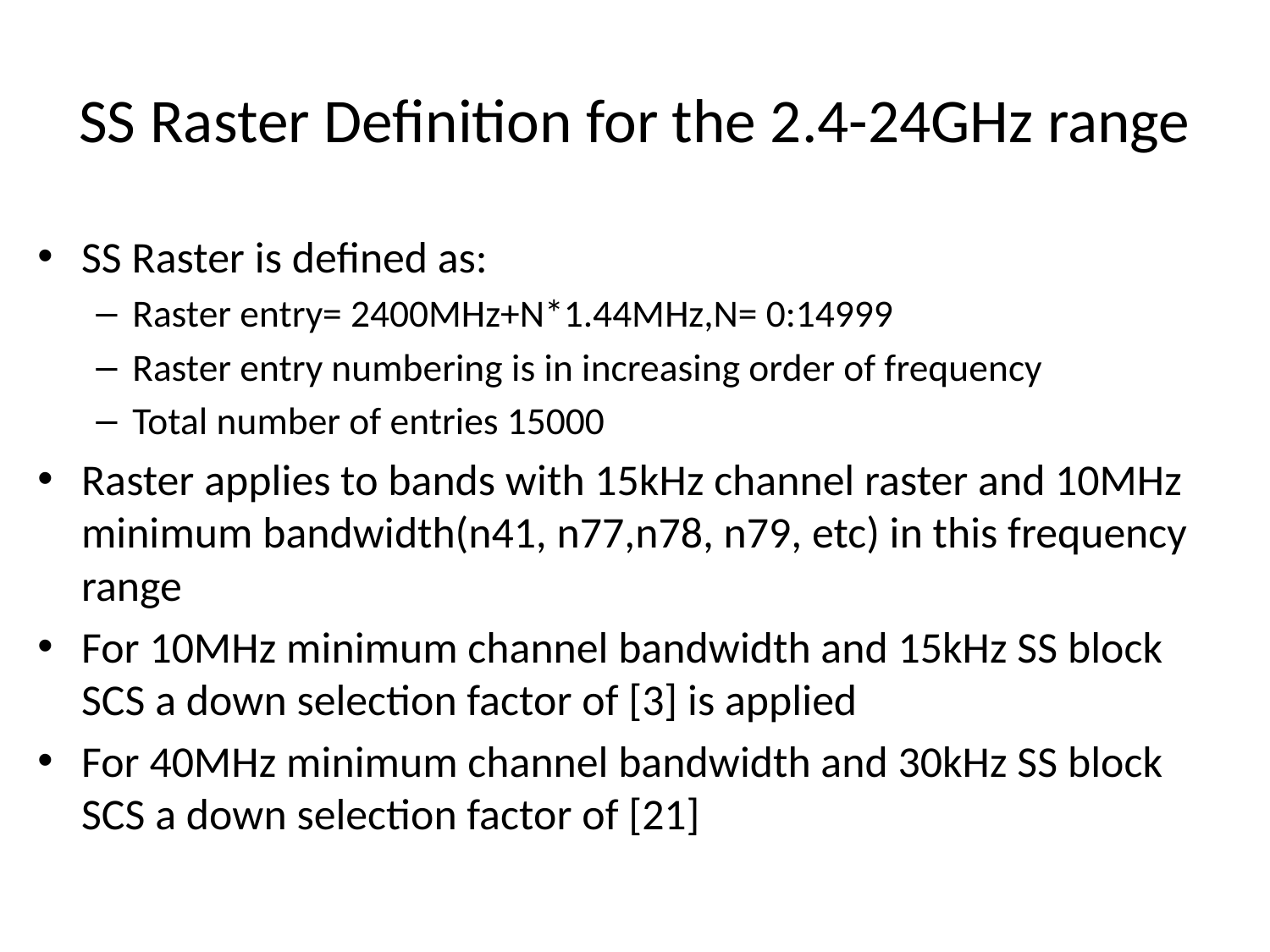

# SS Raster Definition for the 2.4-24GHz range
SS Raster is defined as:
Raster entry= 2400MHz+N*1.44MHz,N= 0:14999
Raster entry numbering is in increasing order of frequency
Total number of entries 15000
Raster applies to bands with 15kHz channel raster and 10MHz minimum bandwidth(n41, n77,n78, n79, etc) in this frequency range
For 10MHz minimum channel bandwidth and 15kHz SS block SCS a down selection factor of [3] is applied
For 40MHz minimum channel bandwidth and 30kHz SS block SCS a down selection factor of [21]